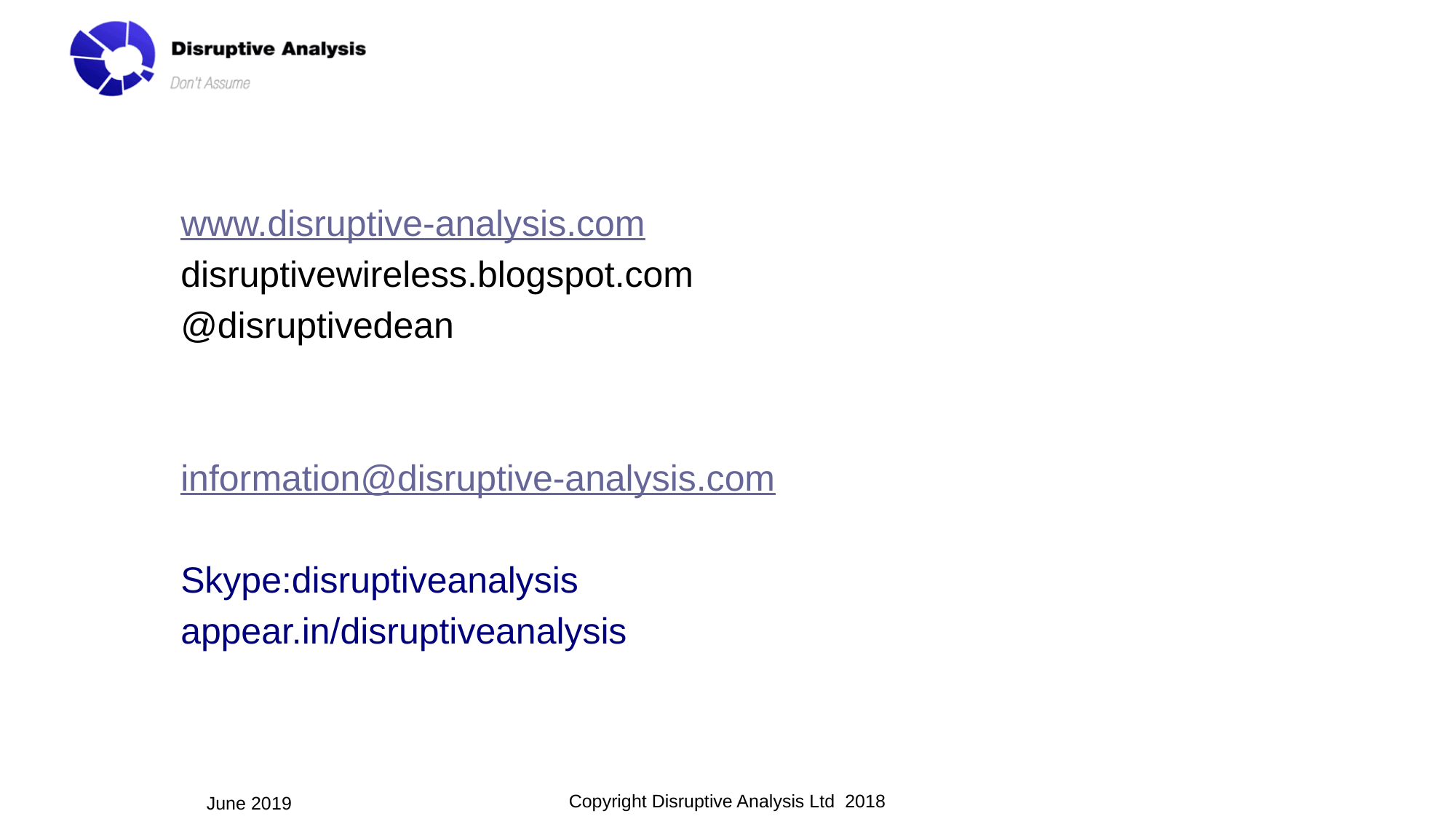

www.disruptive-analysis.com
disruptivewireless.blogspot.com
@disruptivedean

information@disruptive-analysis.com

Skype:disruptiveanalysis
appear.in/disruptiveanalysis
June 2019
Copyright Disruptive Analysis Ltd  2018